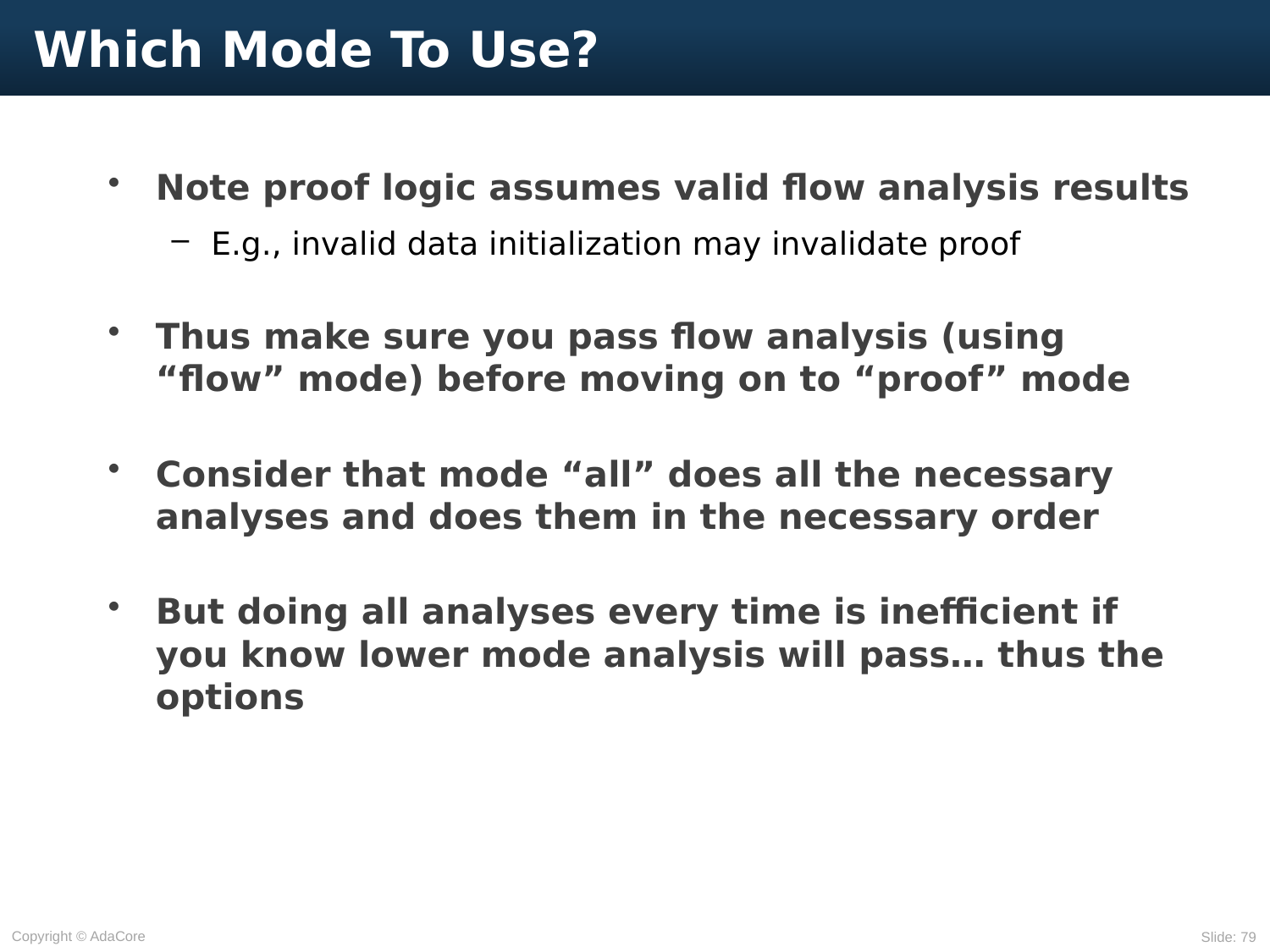

# Which Mode To Use?
Note proof logic assumes valid flow analysis results
E.g., invalid data initialization may invalidate proof
Thus make sure you pass flow analysis (using “flow” mode) before moving on to “proof” mode
Consider that mode “all” does all the necessary analyses and does them in the necessary order
But doing all analyses every time is inefficient if you know lower mode analysis will pass… thus the options